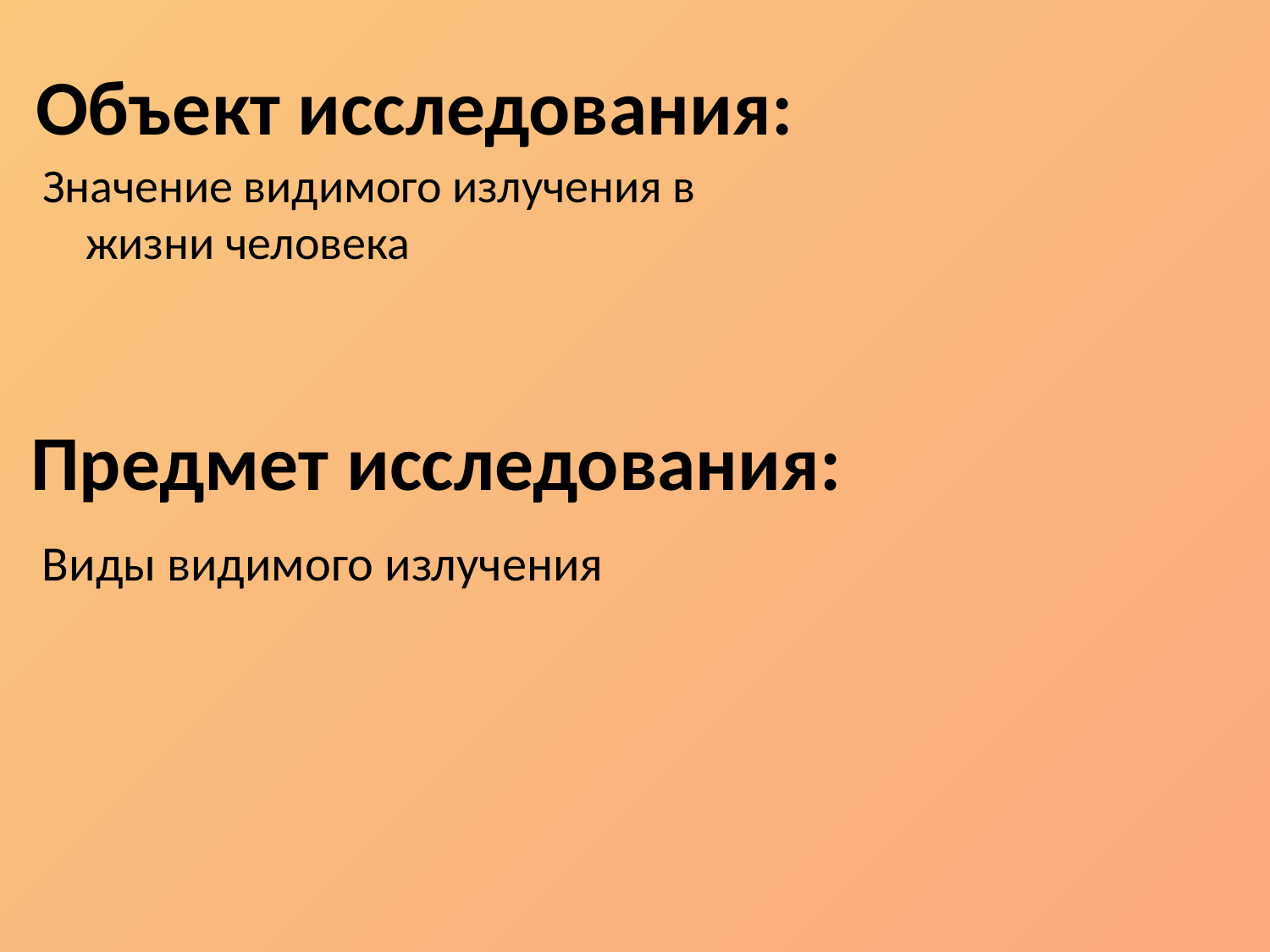

# Объект исследования:
Значение видимого излучения в жизни человека
Предмет исследования:
Виды видимого излучения